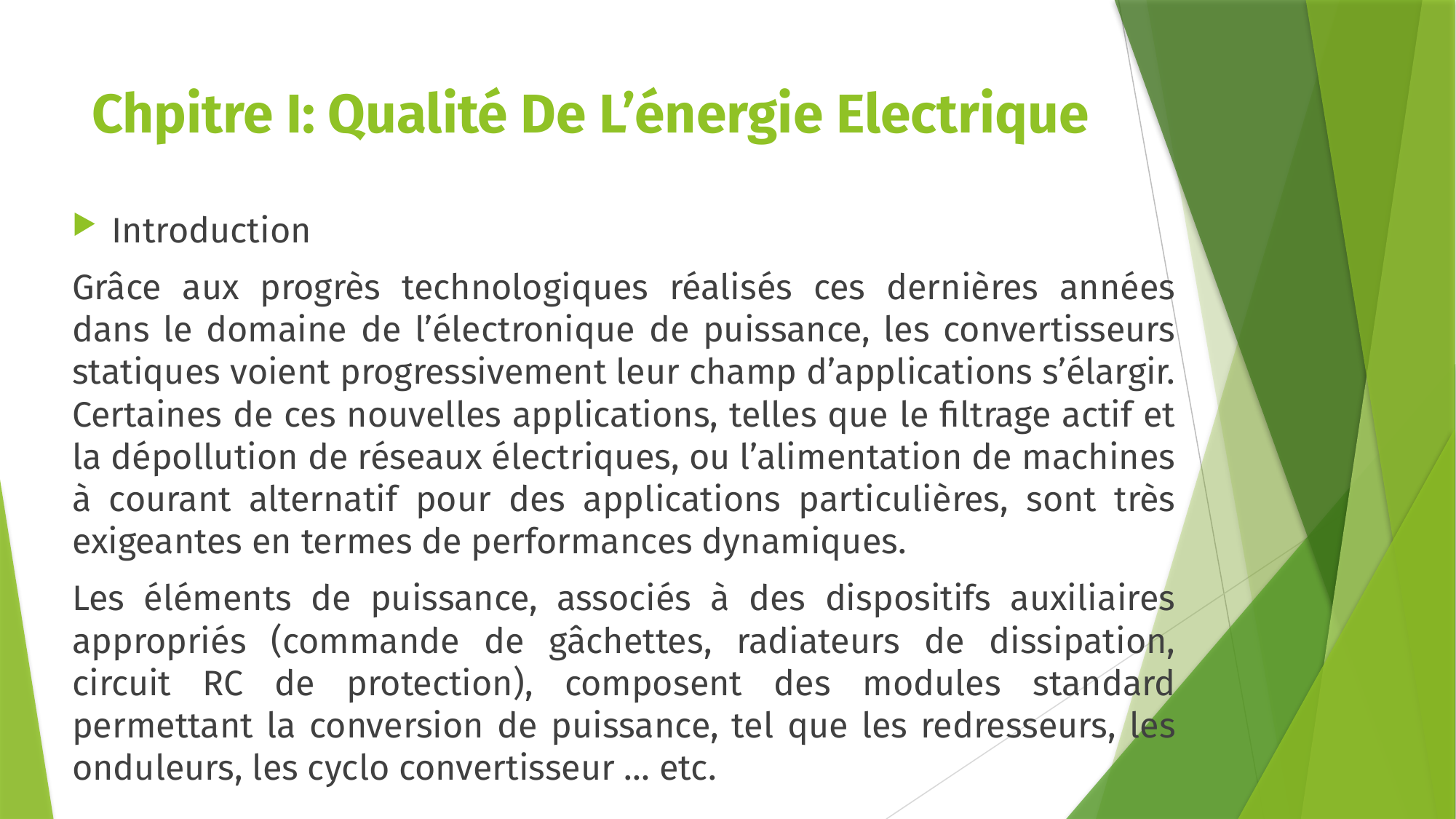

# Chpitre I: Qualité De L’énergie Electrique
Introduction
Grâce aux progrès technologiques réalisés ces dernières années dans le domaine de l’électronique de puissance, les convertisseurs statiques voient progressivement leur champ d’applications s’élargir. Certaines de ces nouvelles applications, telles que le filtrage actif et la dépollution de réseaux électriques, ou l’alimentation de machines à courant alternatif pour des applications particulières, sont très exigeantes en termes de performances dynamiques.
Les éléments de puissance, associés à des dispositifs auxiliaires appropriés (commande de gâchettes, radiateurs de dissipation, circuit RC de protection), composent des modules standard permettant la conversion de puissance, tel que les redresseurs, les onduleurs, les cyclo convertisseur … etc.